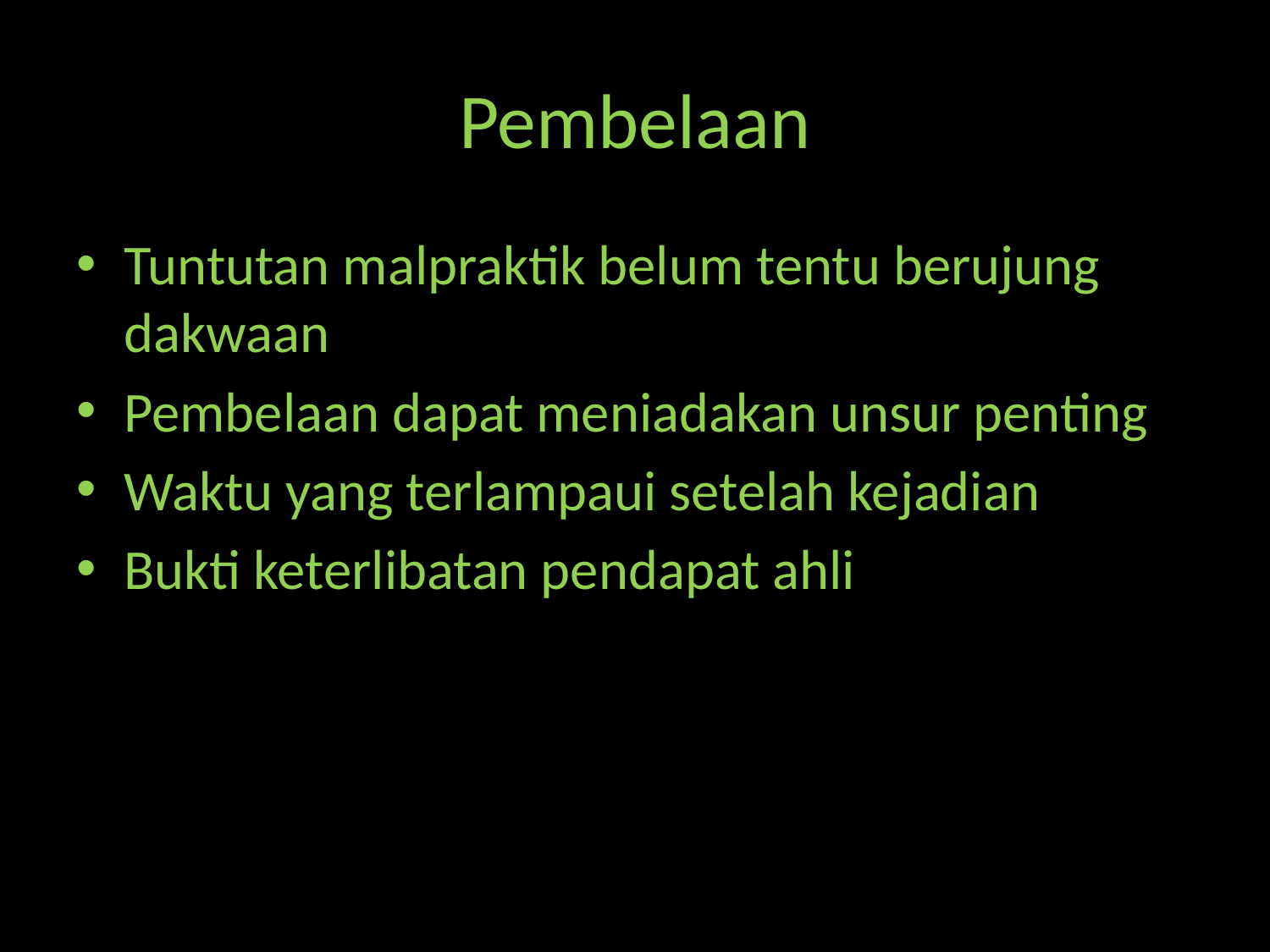

# Pembelaan
Tuntutan malpraktik belum tentu berujung dakwaan
Pembelaan dapat meniadakan unsur penting
Waktu yang terlampaui setelah kejadian
Bukti keterlibatan pendapat ahli